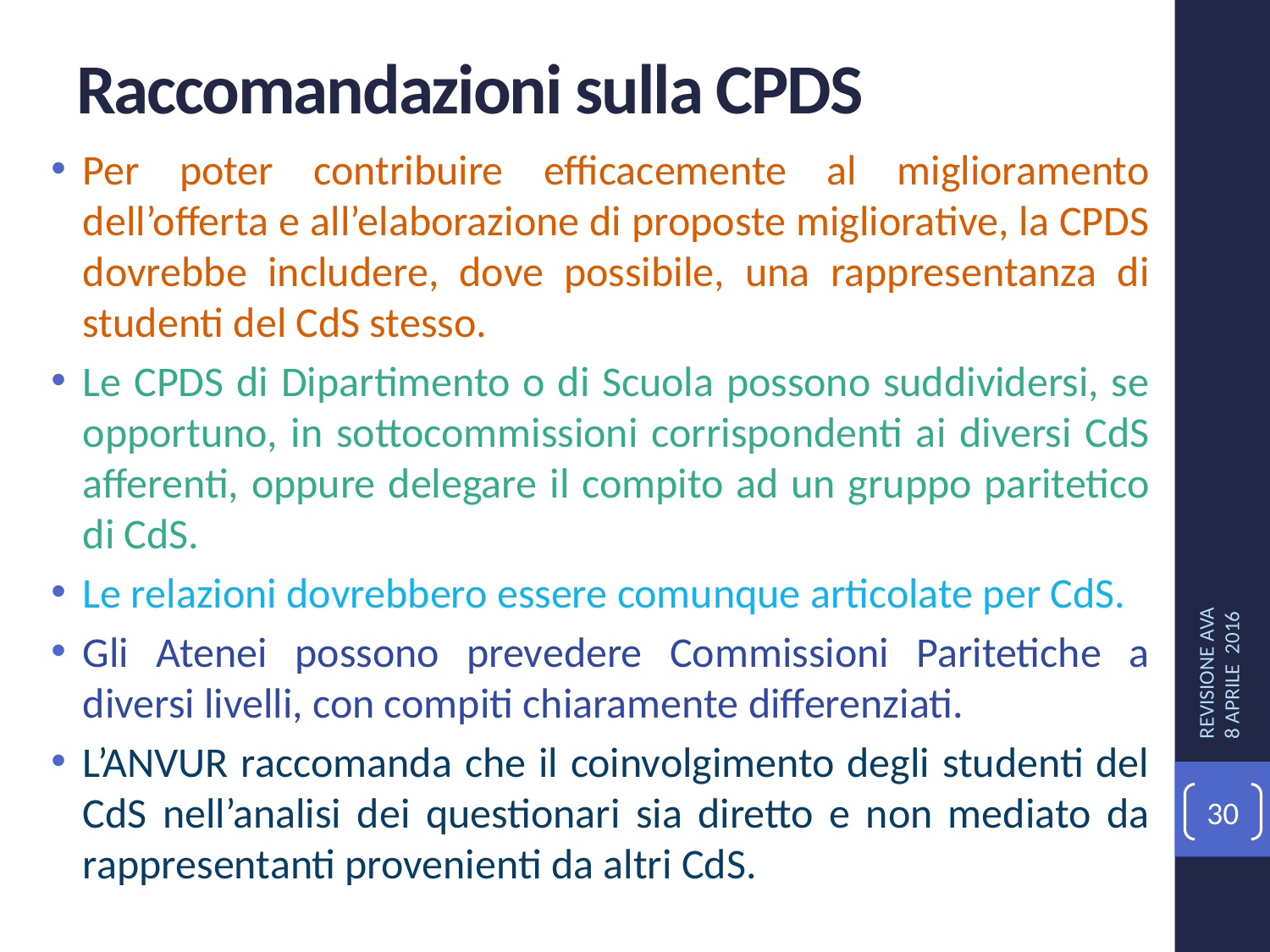

# Raccomandazioni sulla CPDS
Per poter contribuire efficacemente al miglioramento dell’offerta e all’elaborazione di proposte migliorative, la CPDS dovrebbe includere, dove possibile, una rappresentanza di studenti del CdS stesso.
Le CPDS di Dipartimento o di Scuola possono suddividersi, se opportuno, in sottocommissioni corrispondenti ai diversi CdS afferenti, oppure delegare il compito ad un gruppo paritetico di CdS.
Le relazioni dovrebbero essere comunque articolate per CdS.
Gli Atenei possono prevedere Commissioni Paritetiche a diversi livelli, con compiti chiaramente differenziati.
L’ANVUR raccomanda che il coinvolgimento degli studenti del CdS nell’analisi dei questionari sia diretto e non mediato da rappresentanti provenienti da altri CdS.

REVISIONE AVA
8 APRILE  2016
30